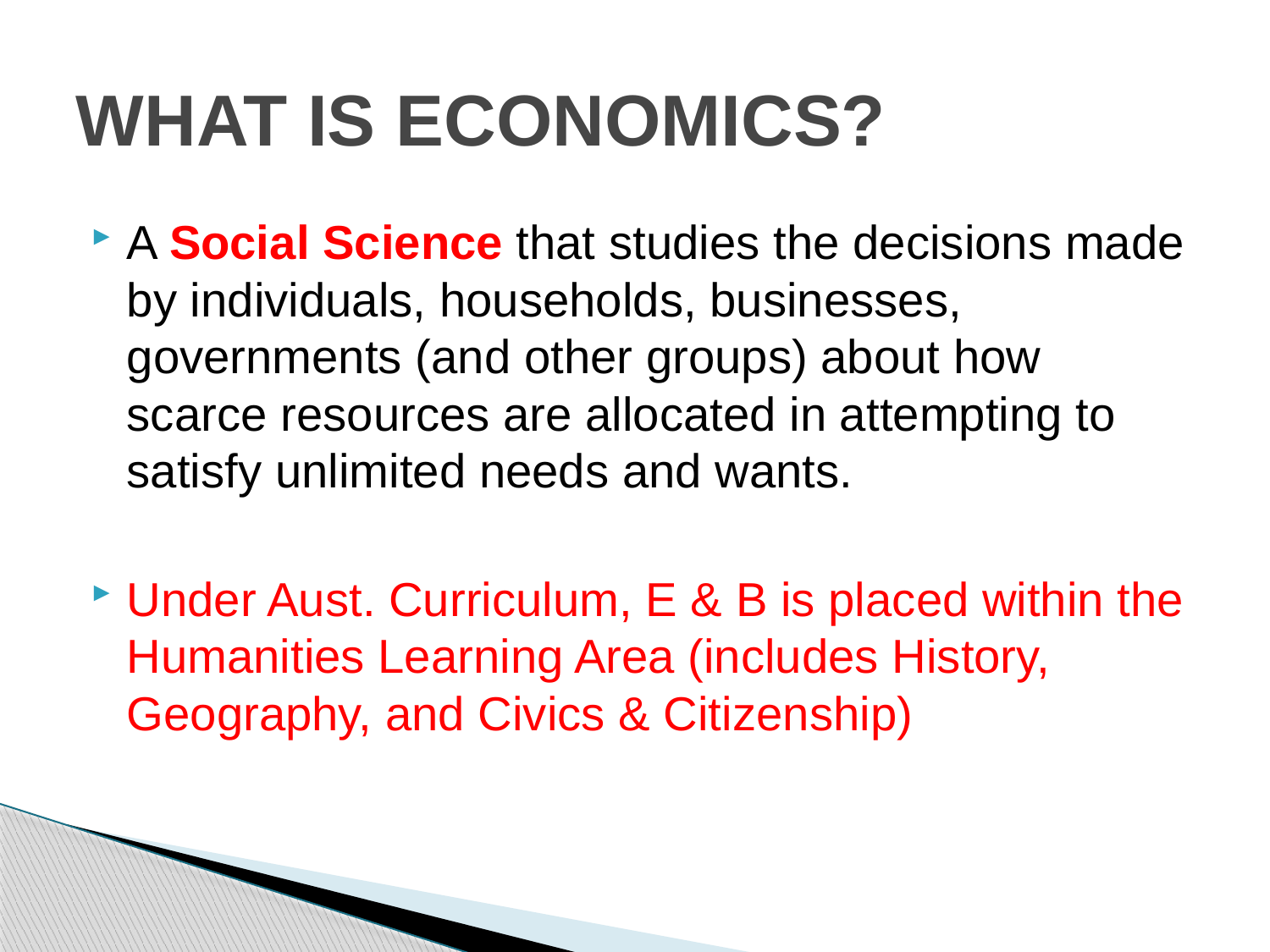

# WHAT IS ECONOMICS?
A Social Science that studies the decisions made by individuals, households, businesses, governments (and other groups) about how scarce resources are allocated in attempting to satisfy unlimited needs and wants.

Under Aust. Curriculum, E & B is placed within the Humanities Learning Area (includes History, Geography, and Civics & Citizenship)